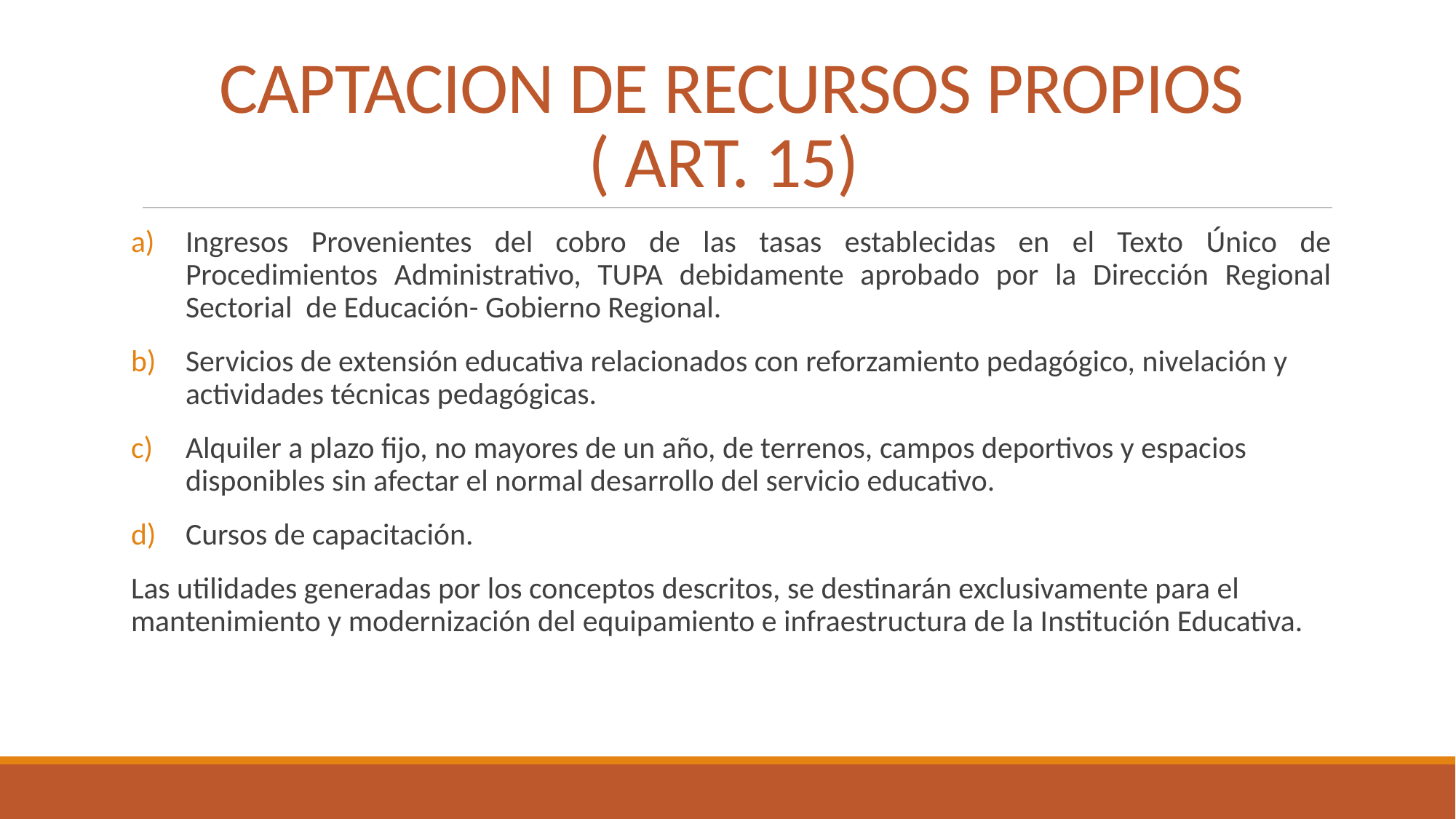

# CAPTACION DE RECURSOS PROPIOS ( ART. 15)
Ingresos Provenientes del cobro de las tasas establecidas en el Texto Único de Procedimientos Administrativo, TUPA debidamente aprobado por la Dirección Regional Sectorial  de Educación- Gobierno Regional.
Servicios de extensión educativa relacionados con reforzamiento pedagógico, nivelación y actividades técnicas pedagógicas.
Alquiler a plazo fijo, no mayores de un año, de terrenos, campos deportivos y espacios disponibles sin afectar el normal desarrollo del servicio educativo.
Cursos de capacitación.
Las utilidades generadas por los conceptos descritos, se destinarán exclusivamente para el mantenimiento y modernización del equipamiento e infraestructura de la Institución Educativa.